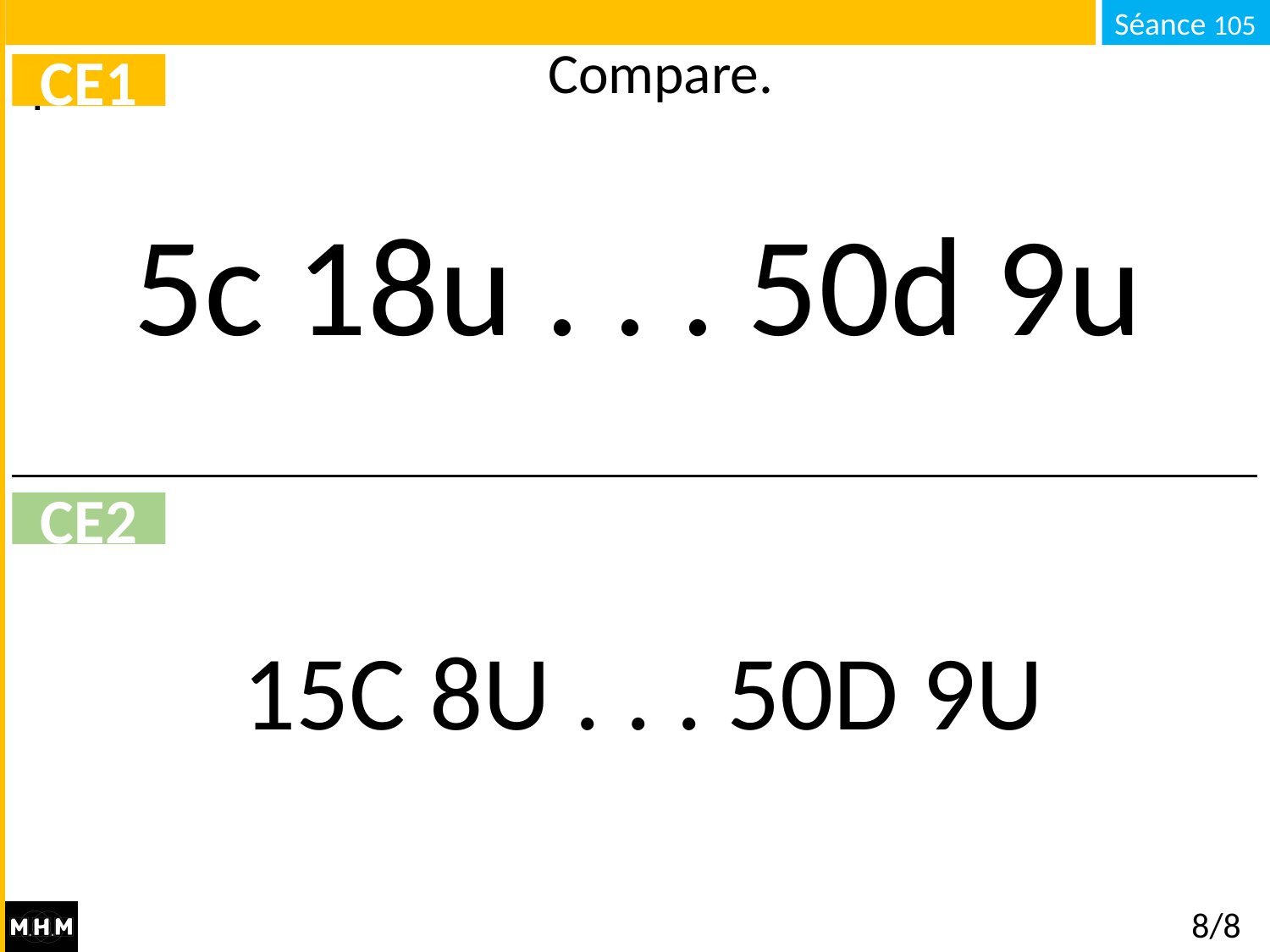

# Compare.
CE1
5c 18u . . . 50d 9u
CE2
15C 8U . . . 50D 9U
8/8